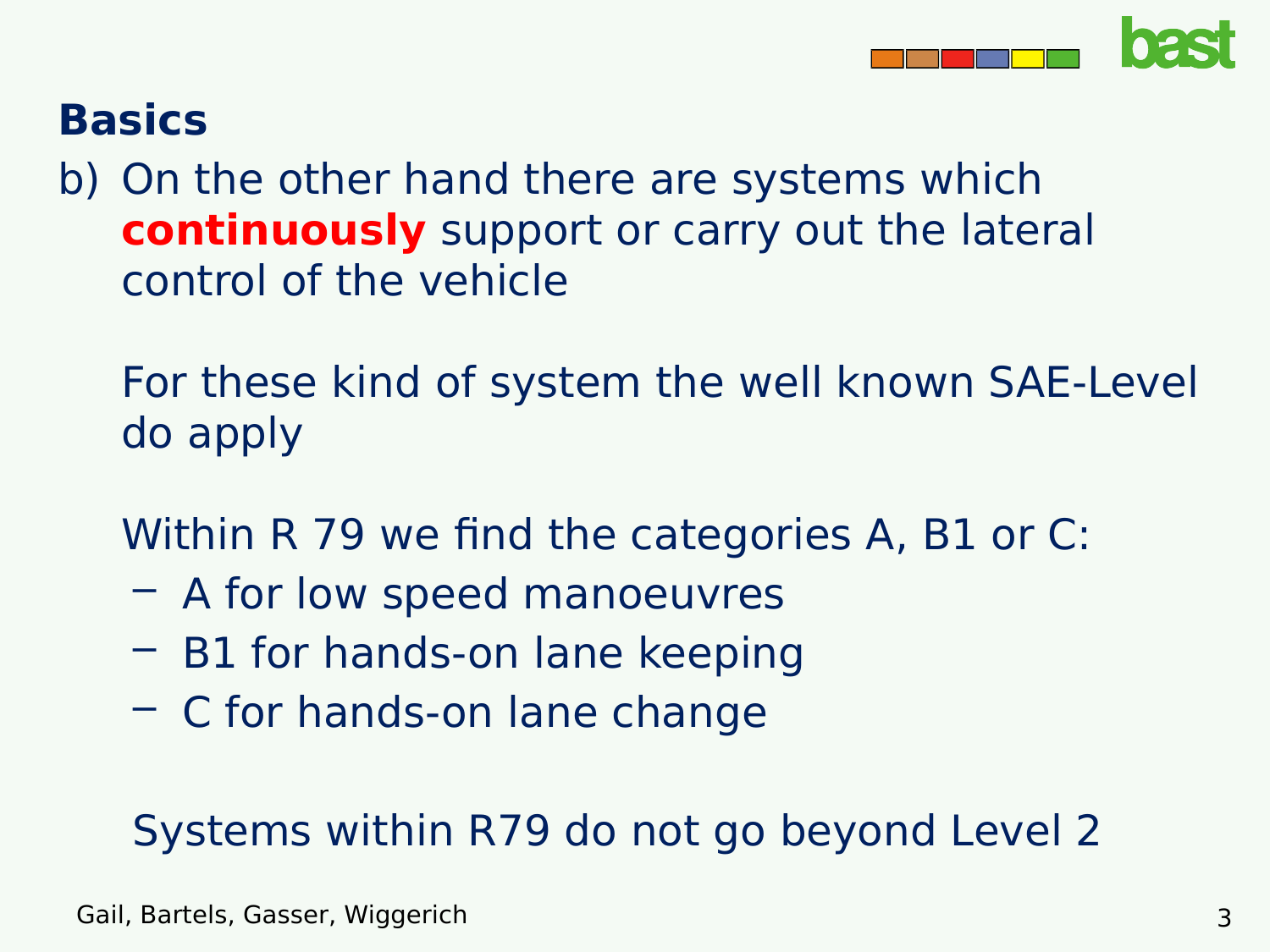

Basics
On the other hand there are systems which continuously support or carry out the lateral control of the vehicle
For these kind of system the well known SAE-Level do apply
Within R 79 we find the categories A, B1 or C:
A for low speed manoeuvres
B1 for hands-on lane keeping
C for hands-on lane change

Systems within R79 do not go beyond Level 2

Gail, Bartels, Gasser, Wiggerich
3